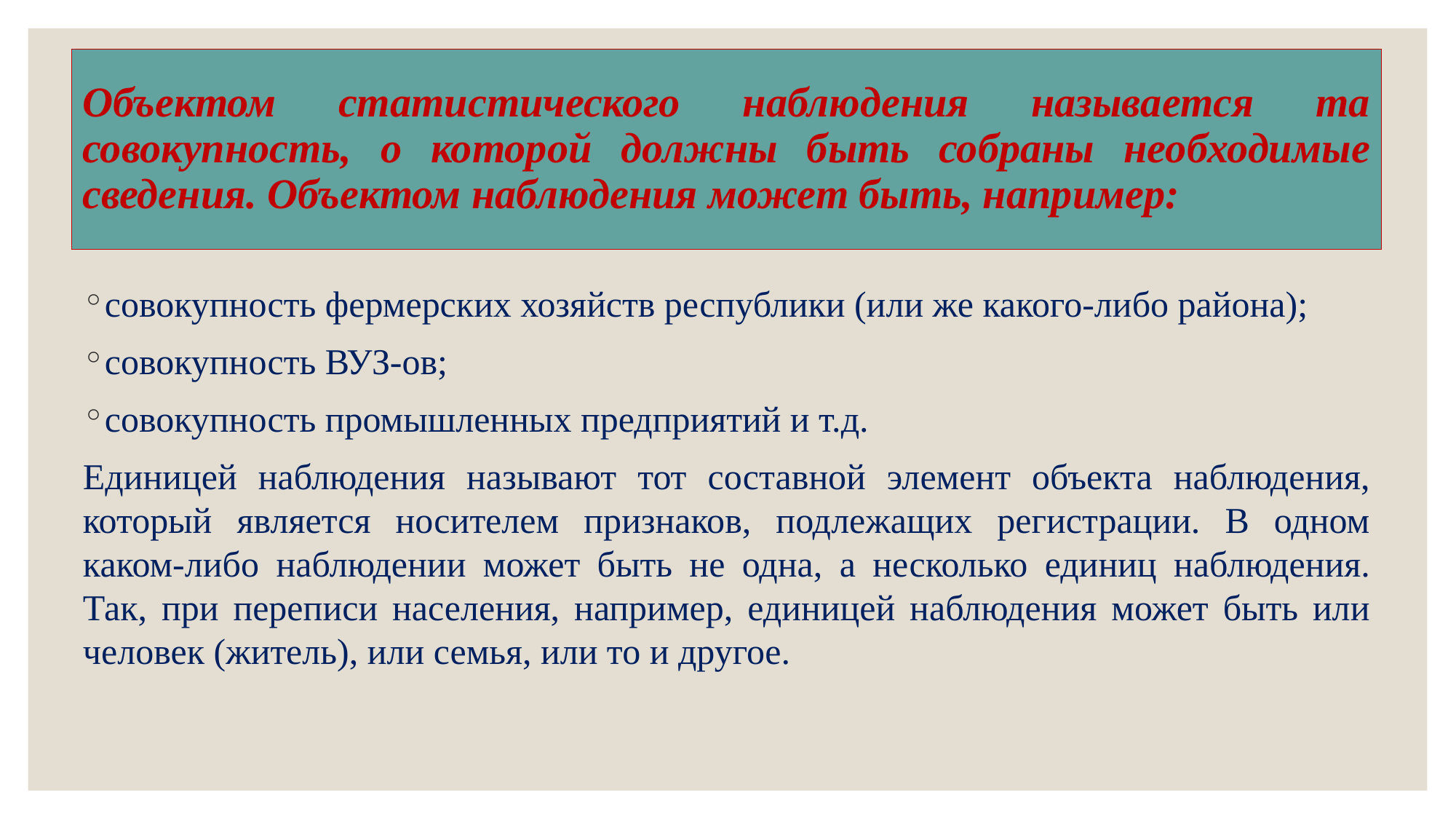

# Объектом статистического наблюдения называется та совокупность, о которой должны быть собраны необходимые сведения. Объектом наблюдения может быть, например:
совокупность фермерских хозяйств республики (или же какого-либо района);
совокупность ВУЗ-ов;
совокупность промышленных предприятий и т.д.
Единицей наблюдения называют тот составной элемент объекта наблюдения, который является носителем признаков, подлежащих регистрации. В одном каком-либо наблюдении может быть не одна, а несколько единиц наблюдения. Так, при переписи населения, например, единицей наблюдения может быть или человек (житель), или семья, или то и другое.